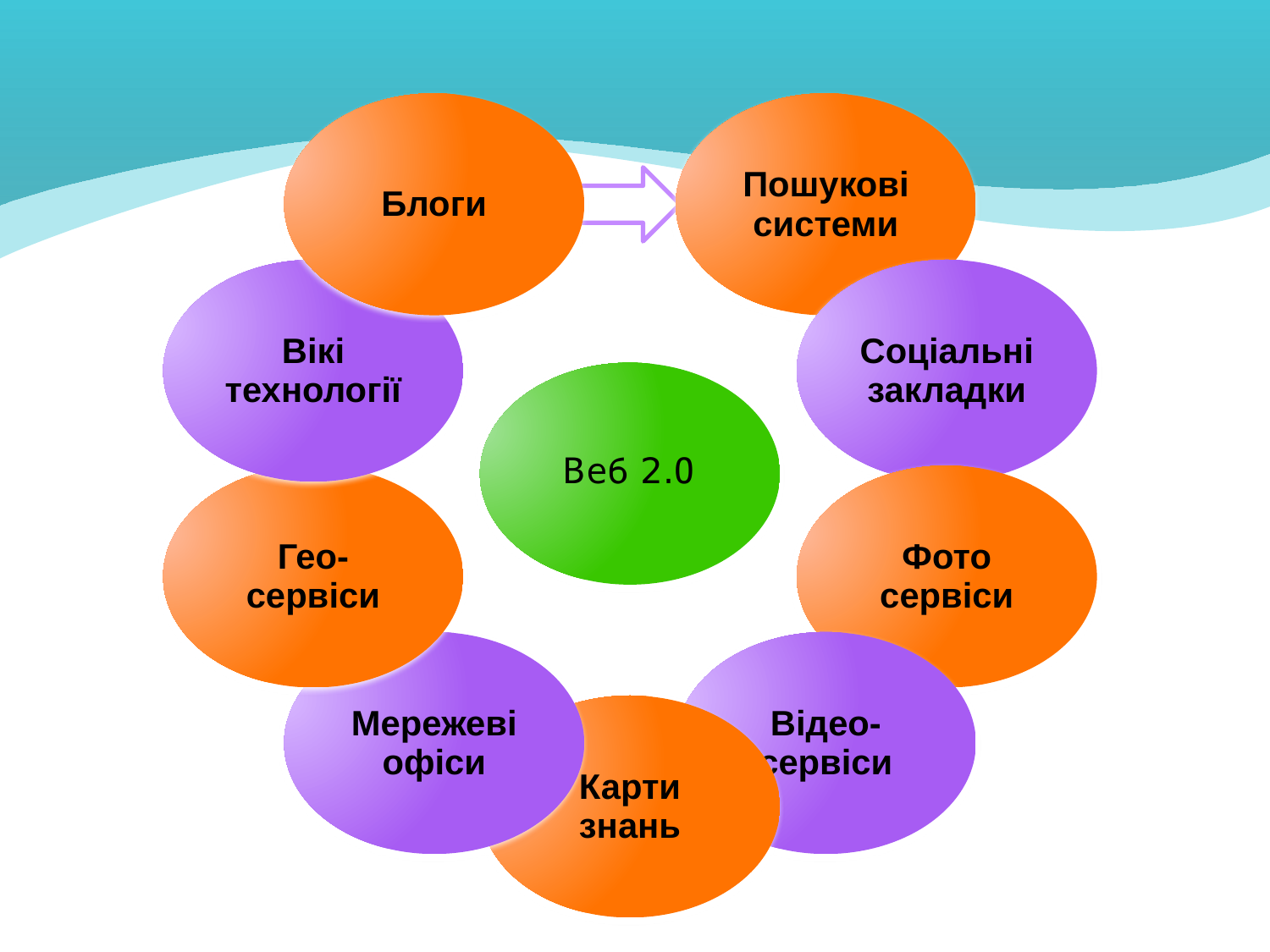

Веб 2.0
Пошукові системи
Соціальні закладки
Фото
сервіси
Відео-сервіси
Карти знань
Мережеві офіси
Гео-сервіси
Вікі технології
Блоги